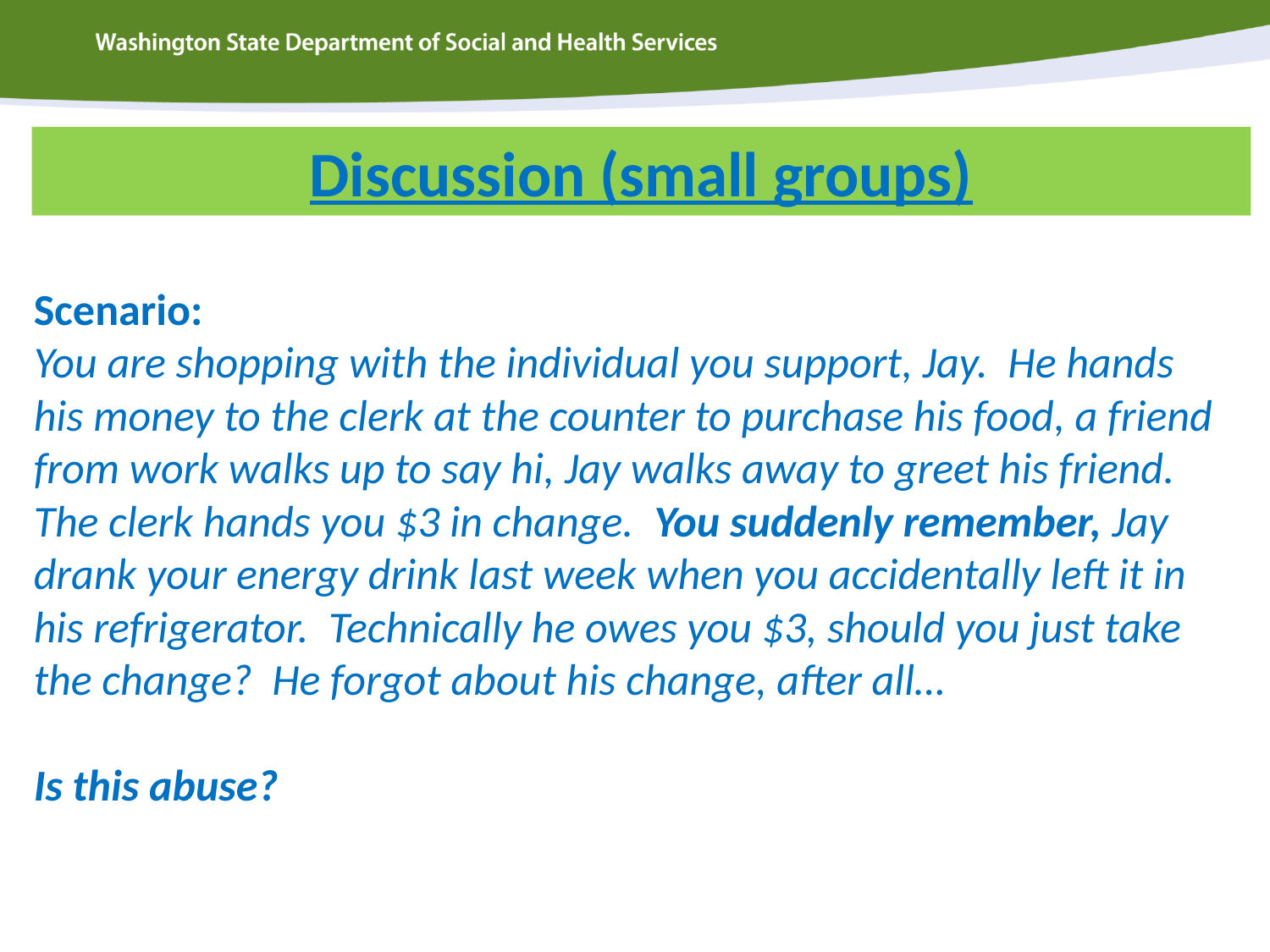

Discussion (small groups)
Scenario:
You are shopping with the individual you support, Jay.  He hands his money to the clerk at the counter to purchase his food, a friend from work walks up to say hi, Jay walks away to greet his friend.  The clerk hands you $3 in change.  You suddenly remember, Jay drank your energy drink last week when you accidentally left it in his refrigerator.  Technically he owes you $3, should you just take the change?  He forgot about his change, after all…

Is this abuse?